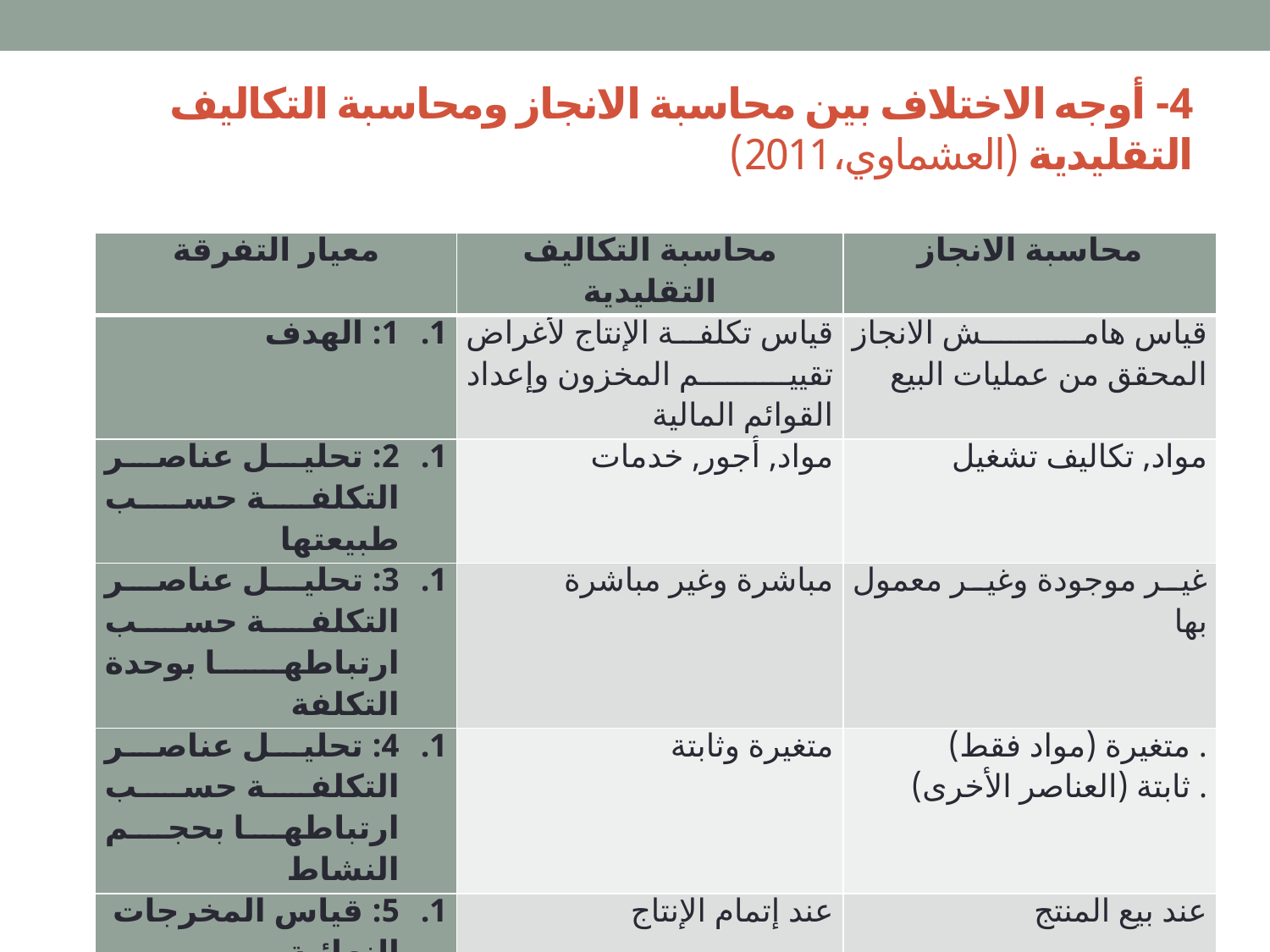

# 4- أوجه الاختلاف بين محاسبة الانجاز ومحاسبة التكاليف التقليدية (العشماوي،2011)
| معيار التفرقة | محاسبة التكاليف التقليدية | محاسبة الانجاز |
| --- | --- | --- |
| 1: الهدف | قياس تكلفة الإنتاج لأغراض تقييم المخزون وإعداد القوائم المالية | قياس هامش الانجاز المحقق من عمليات البيع |
| 2: تحليل عناصر التكلفة حسب طبيعتها | مواد, أجور, خدمات | مواد, تكاليف تشغيل |
| 3: تحليل عناصر التكلفة حسب ارتباطها بوحدة التكلفة | مباشرة وغير مباشرة | غير موجودة وغير معمول بها |
| 4: تحليل عناصر التكلفة حسب ارتباطها بحجم النشاط | متغيرة وثابتة | . متغيرة (مواد فقط) . ثابتة (العناصر الأخرى) |
| 5: قياس المخرجات النهائية | عند إتمام الإنتاج | عند بيع المنتج |
| 6: قياس المخزون السلعي | المخزون يمثل أصل | المخزون يمثل إنتاج |
| 7: استغلال الطاقة الإنتاجية | الطاقة المتاحة الطاقة الفعلية | الطاقة التشغيلية الطاقة الفعلية |
| 8: تحميل التكاليف | الاهتمام بتخصيص الأعباء الإضافية على الوحدات المنتجة | الاهتمام بتخصيص الأعباء الإضافية على الوحدات المباعة |